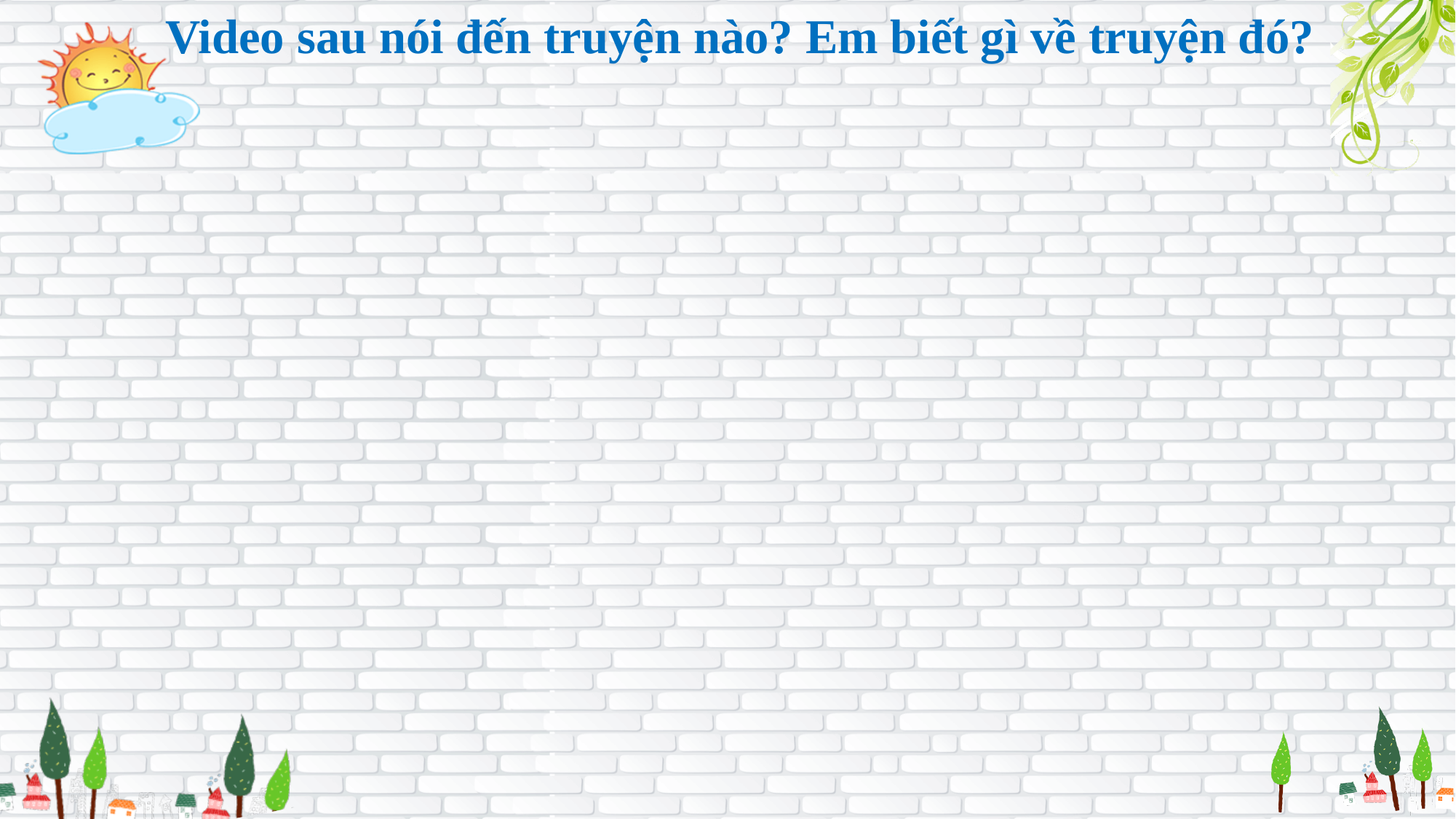

Video sau nói đến truyện nào? Em biết gì về truyện đó?